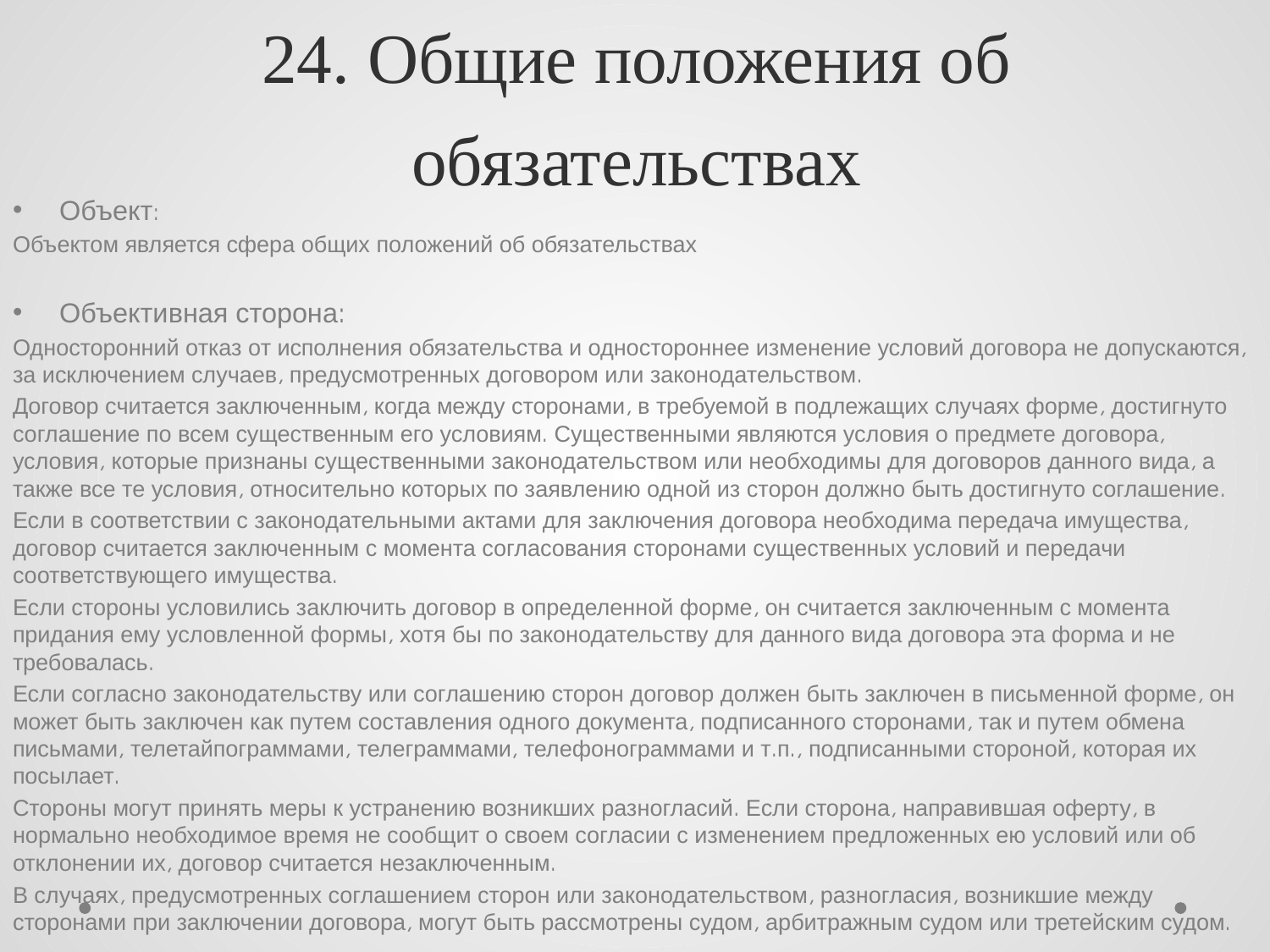

# 24. Общие положения об обязательствах
Объект:
Объектом является сфера общих положений об обязательствах

Объективная сторона:
Односторонний отказ от исполнения обязательства и одностороннее изменение условий договора не допускаются, за исключением случаев, предусмотренных договором или законодательством.
Договор считается заключенным, когда между сторонами, в требуемой в подлежащих случаях форме, достигнуто соглашение по всем существенным его условиям. Существенными являются условия о предмете договора, условия, которые признаны существенными законодательством или необходимы для договоров данного вида, а также все те условия, относительно которых по заявлению одной из сторон должно быть достигнуто соглашение.
Если в соответствии с законодательными актами для заключения договора необходима передача имущества, договор считается заключенным с момента согласования сторонами существенных условий и передачи соответствующего имущества.
Если стороны условились заключить договор в определенной форме, он считается заключенным с момента придания ему условленной формы, хотя бы по законодательству для данного вида договора эта форма и не требовалась.
Если согласно законодательству или соглашению сторон договор должен быть заключен в письменной форме, он может быть заключен как путем составления одного документа, подписанного сторонами, так и путем обмена письмами, телетайпограммами, телеграммами, телефонограммами и т.п., подписанными стороной, которая их посылает.
Стороны могут принять меры к устранению возникших разногласий. Если сторона, направившая оферту, в нормально необходимое время не сообщит о своем согласии с изменением предложенных ею условий или об отклонении их, договор считается незаключенным.
В случаях, предусмотренных соглашением сторон или законодательством, разногласия, возникшие между сторонами при заключении договора, могут быть рассмотрены судом, арбитражным судом или третейским судом.